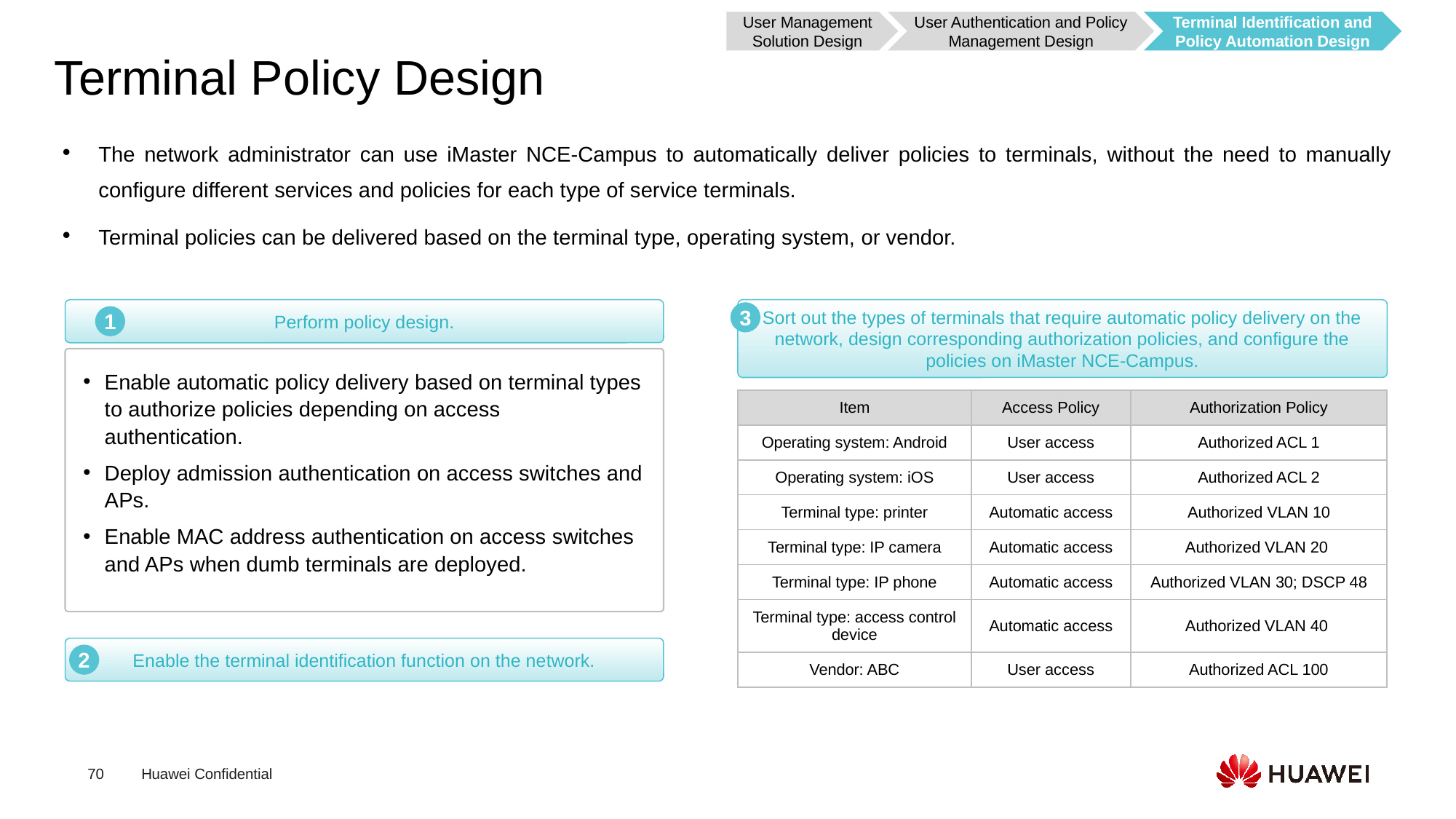

User Management Solution Design
User Authentication and Policy Management Design
Terminal Identification and Policy Automation Design
# Terminal Policy Design
The network administrator can use iMaster NCE-Campus to automatically deliver policies to terminals, without the need to manually configure different services and policies for each type of service terminals.
Terminal policies can be delivered based on the terminal type, operating system, or vendor.
Perform policy design.
Sort out the types of terminals that require automatic policy delivery on the network, design corresponding authorization policies, and configure the policies on iMaster NCE-Campus.
3
1
Enable automatic policy delivery based on terminal types to authorize policies depending on access authentication.
Deploy admission authentication on access switches and APs.
Enable MAC address authentication on access switches and APs when dumb terminals are deployed.
| Item | Access Policy | Authorization Policy |
| --- | --- | --- |
| Operating system: Android | User access | Authorized ACL 1 |
| Operating system: iOS | User access | Authorized ACL 2 |
| Terminal type: printer | Automatic access | Authorized VLAN 10 |
| Terminal type: IP camera | Automatic access | Authorized VLAN 20 |
| Terminal type: IP phone | Automatic access | Authorized VLAN 30; DSCP 48 |
| Terminal type: access control device | Automatic access | Authorized VLAN 40 |
| Vendor: ABC | User access | Authorized ACL 100 |
Enable the terminal identification function on the network.
2